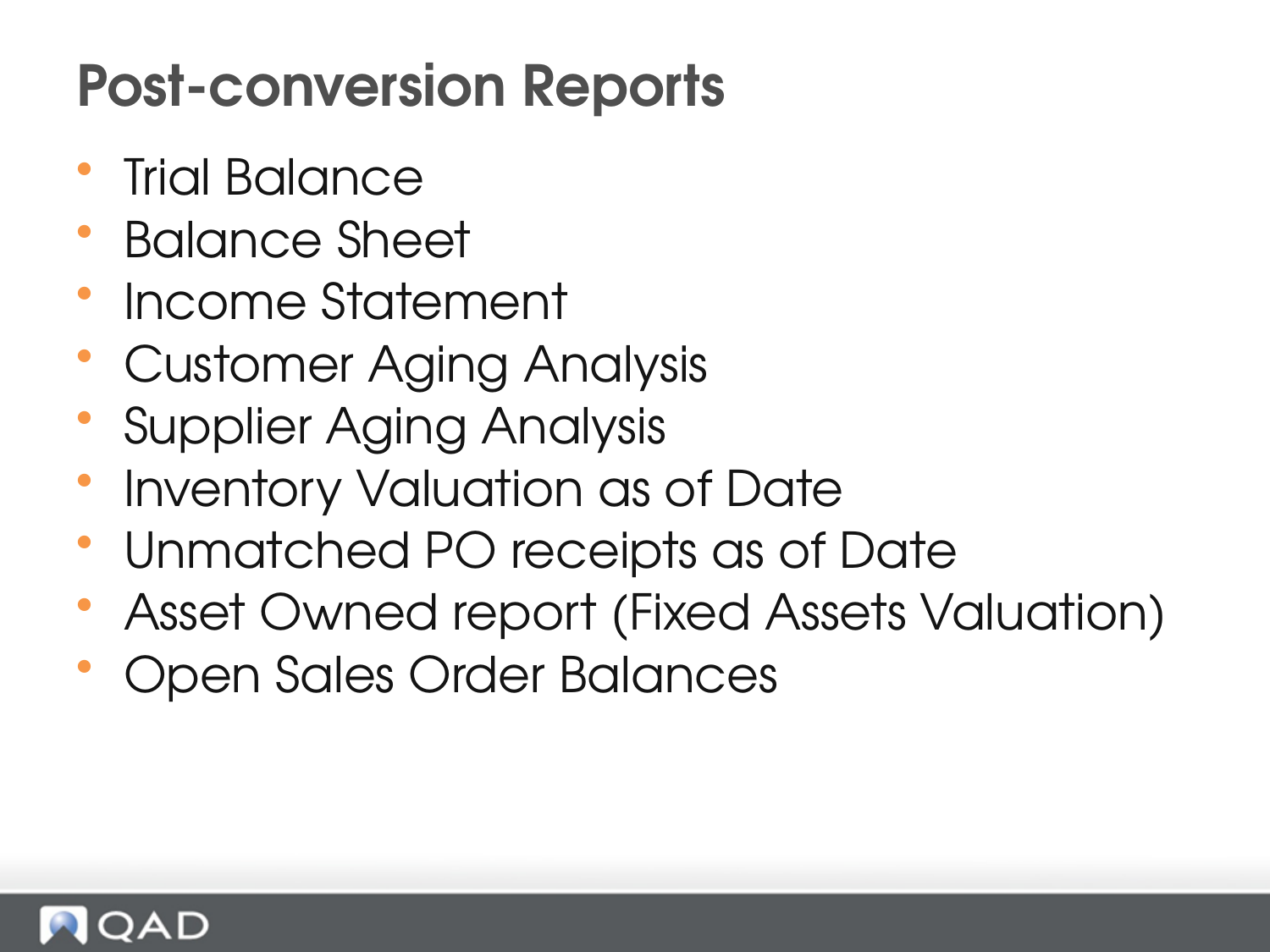

# Post-conversion Reports

Trial Balance
Balance Sheet
Income Statement
Customer Aging Analysis
Supplier Aging Analysis
Inventory Valuation as of Date
Unmatched PO receipts as of Date
Asset Owned report (Fixed Assets Valuation)
Open Sales Order Balances